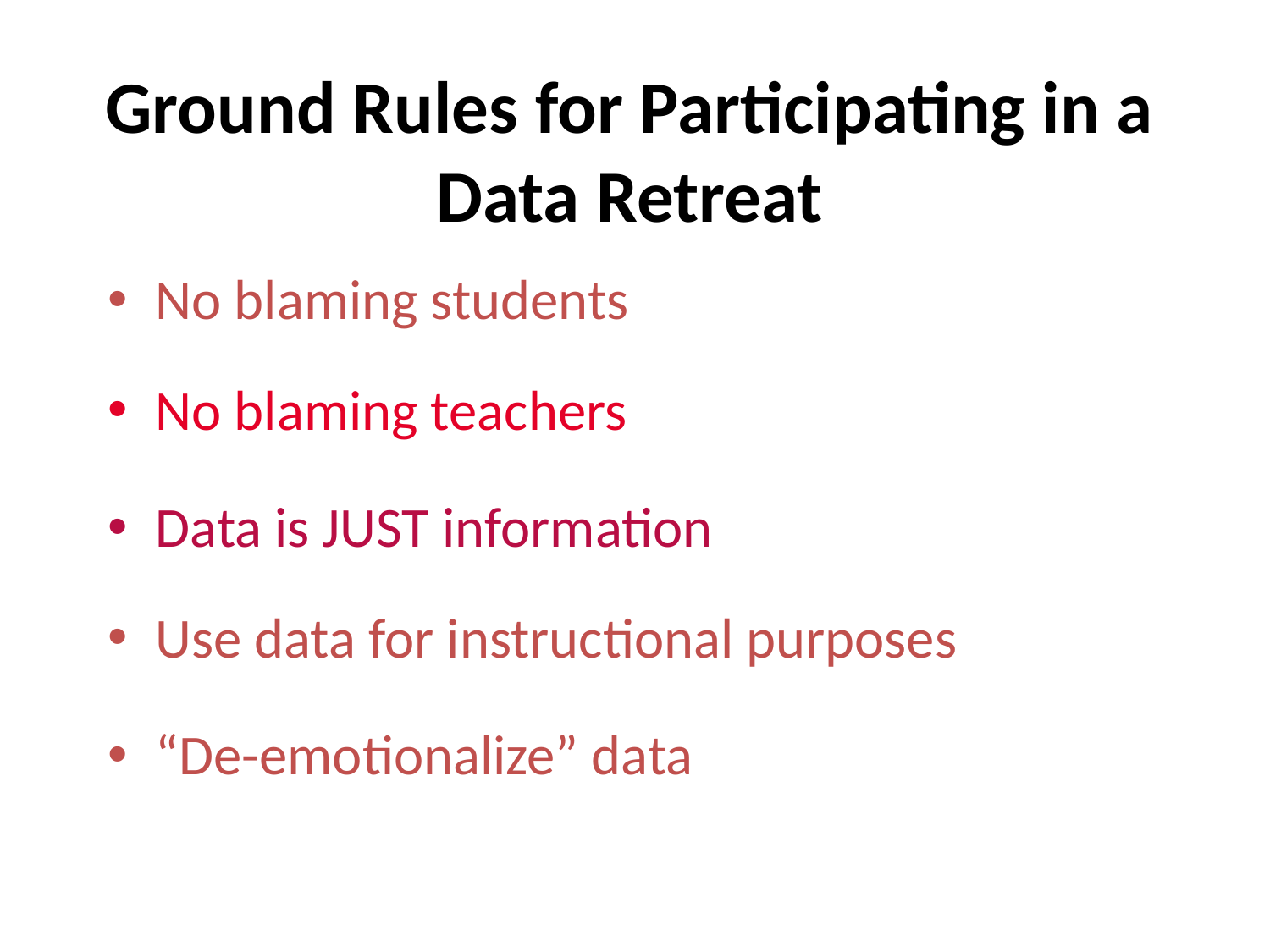

# Ground Rules for Participating in a Data Retreat
No blaming students

No blaming teachers

Data is JUST information

Use data for instructional purposes

“De-emotionalize” data